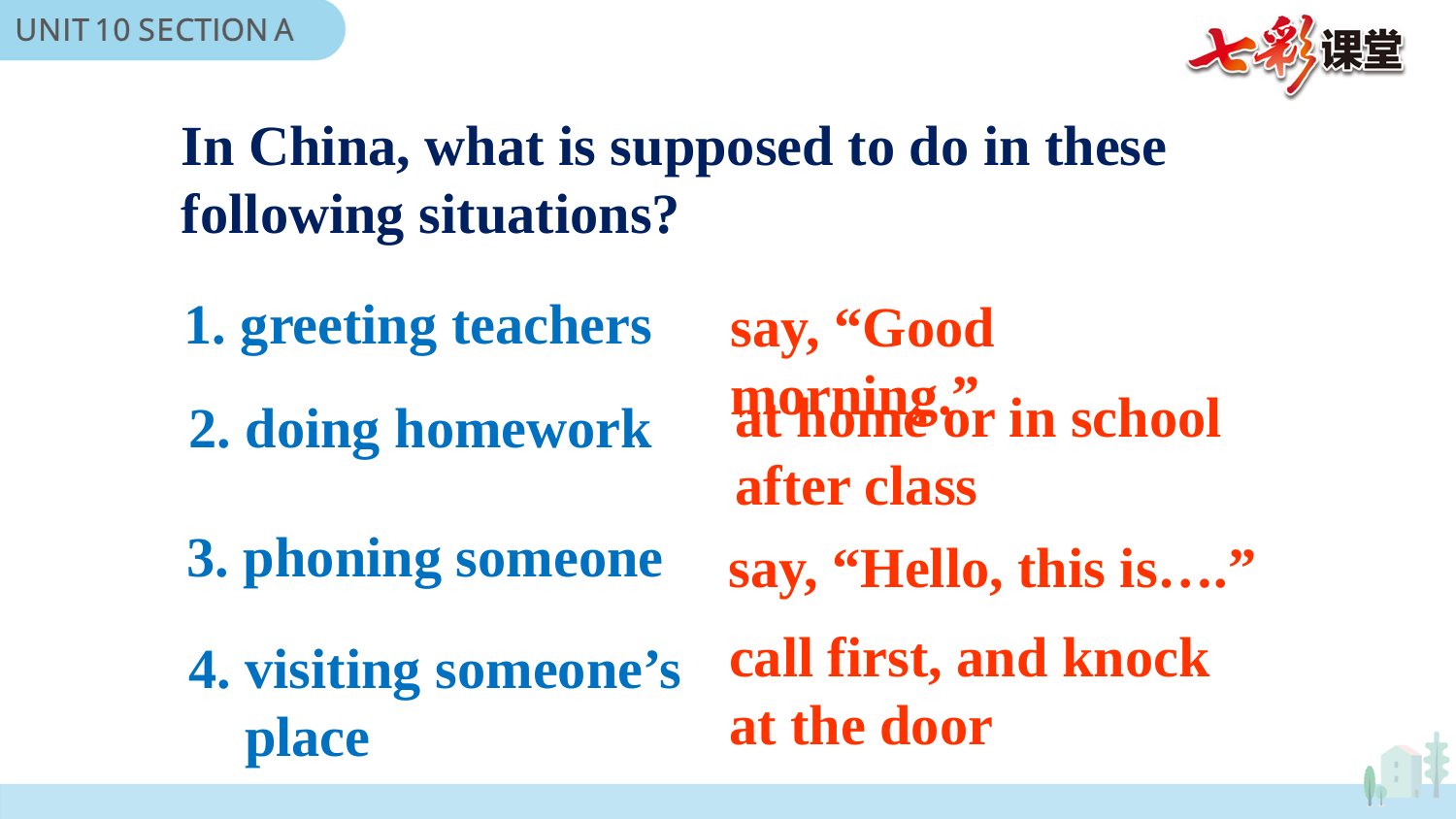

In China, what is supposed to do in these following situations?
1. greeting teachers
say, “Good morning.”
at home or in school
after class
2. doing homework
3. phoning someone
say, “Hello, this is….”
call first, and knock
at the door
4. visiting someone’s
    place